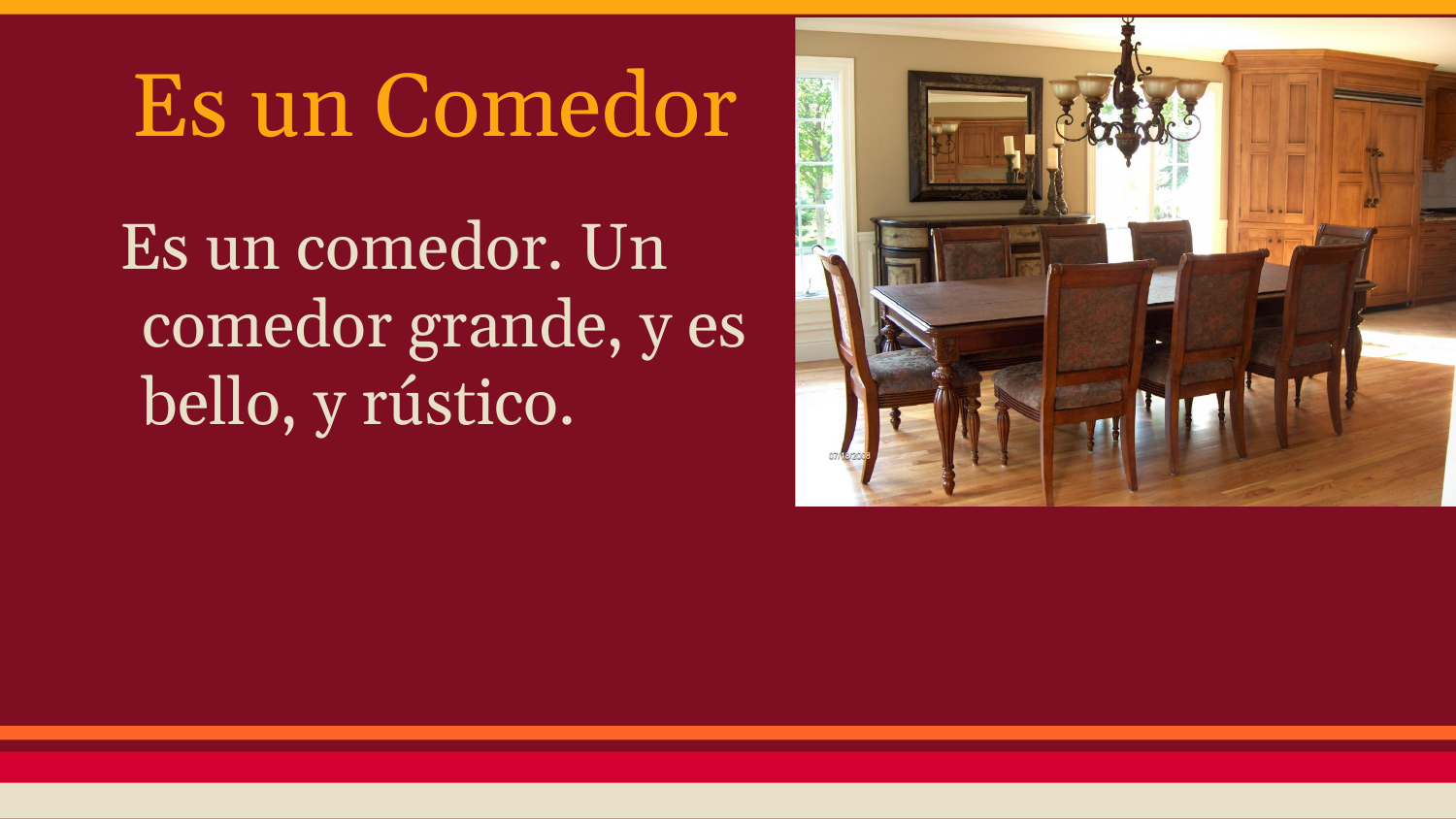

# Es un Comedor
Es un comedor. Un comedor grande, y es bello, y rústico.